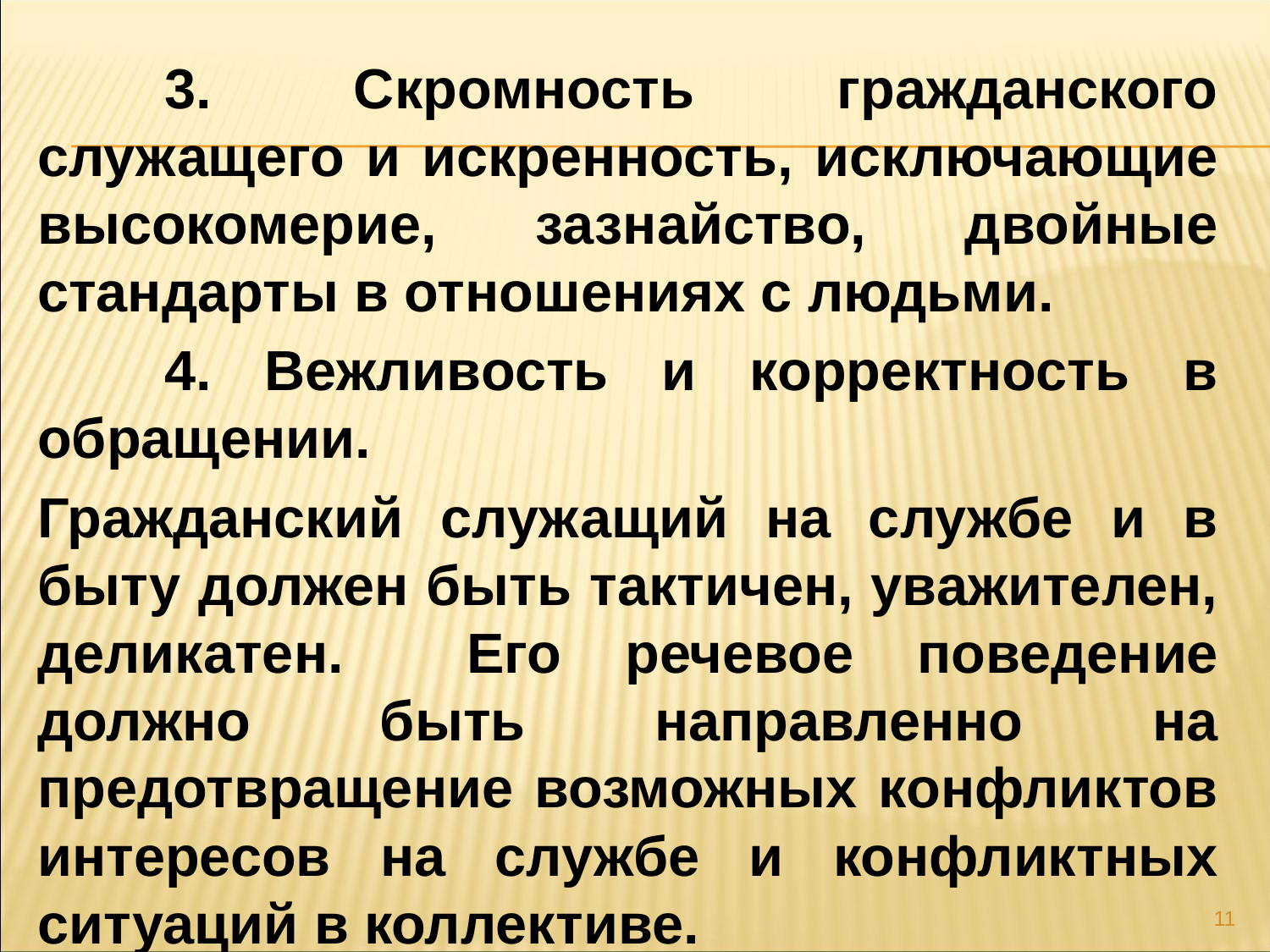

3. Скромность гражданского служащего и искренность, исключающие высокомерие, зазнайство, двойные стандарты в отношениях с людьми.
	4. Вежливость и корректность в обращении.
Гражданский служащий на службе и в быту должен быть тактичен, уважителен, деликатен. 	Его речевое поведение должно быть направленно на предотвращение возможных конфликтов интересов на службе и конфликтных ситуаций в коллективе.
11